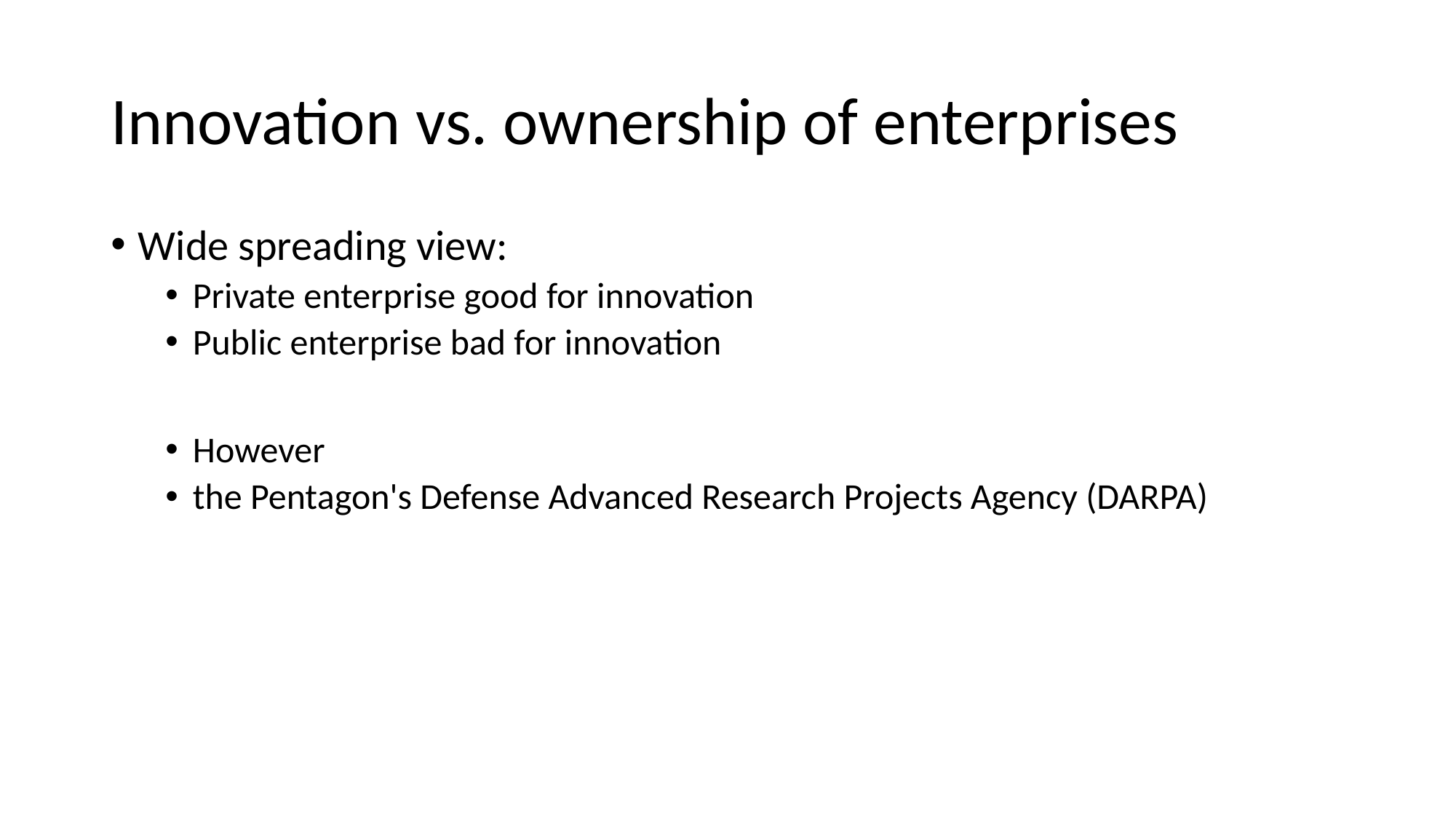

# Innovation vs. ownership of enterprises
Wide spreading view:
Private enterprise good for innovation
Public enterprise bad for innovation

However
the Pentagon's Defense Advanced Research Projects Agency (DARPA)